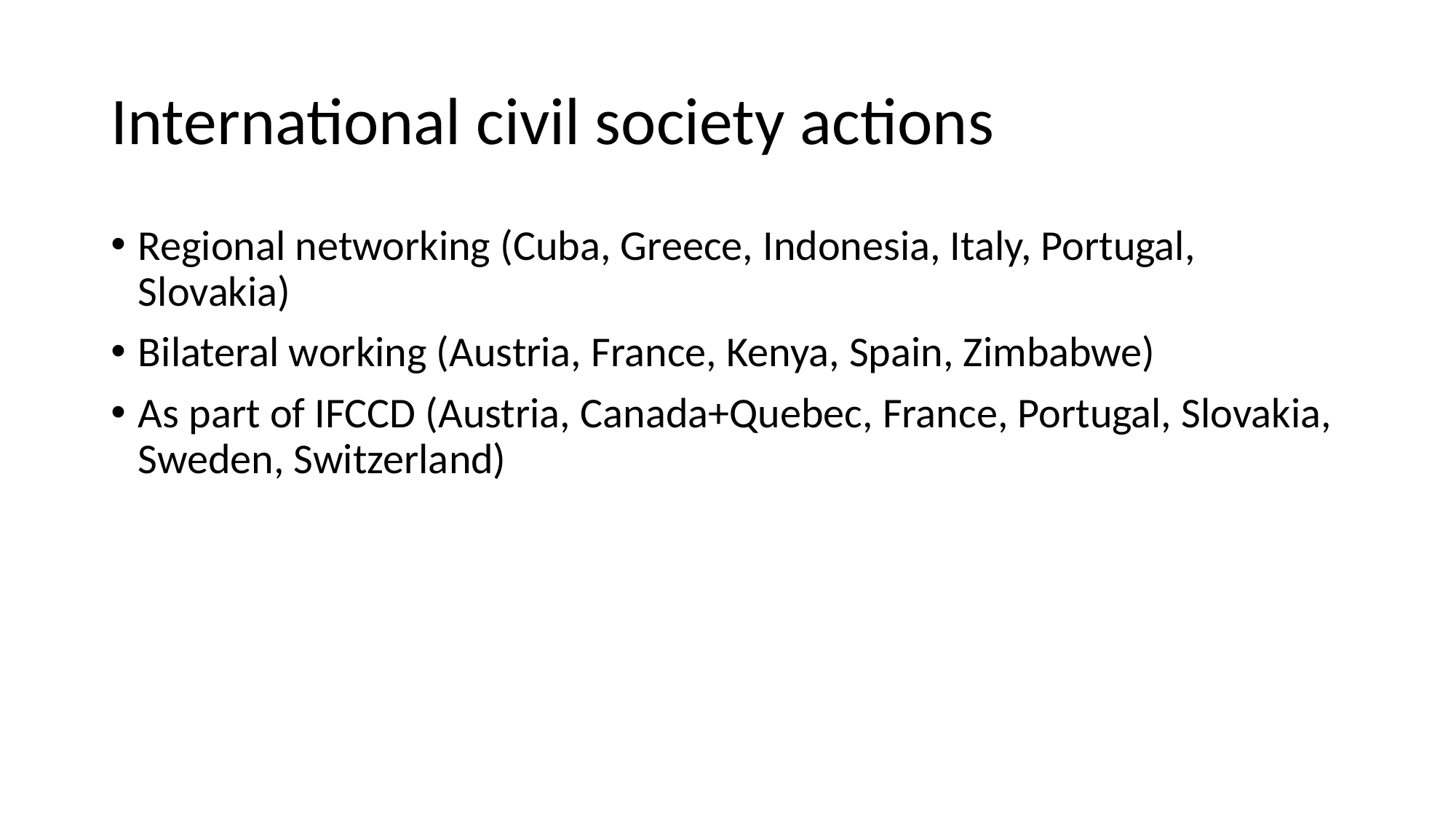

# International civil society actions
Regional networking (Cuba, Greece, Indonesia, Italy, Portugal, Slovakia)
Bilateral working (Austria, France, Kenya, Spain, Zimbabwe)
As part of IFCCD (Austria, Canada+Quebec, France, Portugal, Slovakia, Sweden, Switzerland)